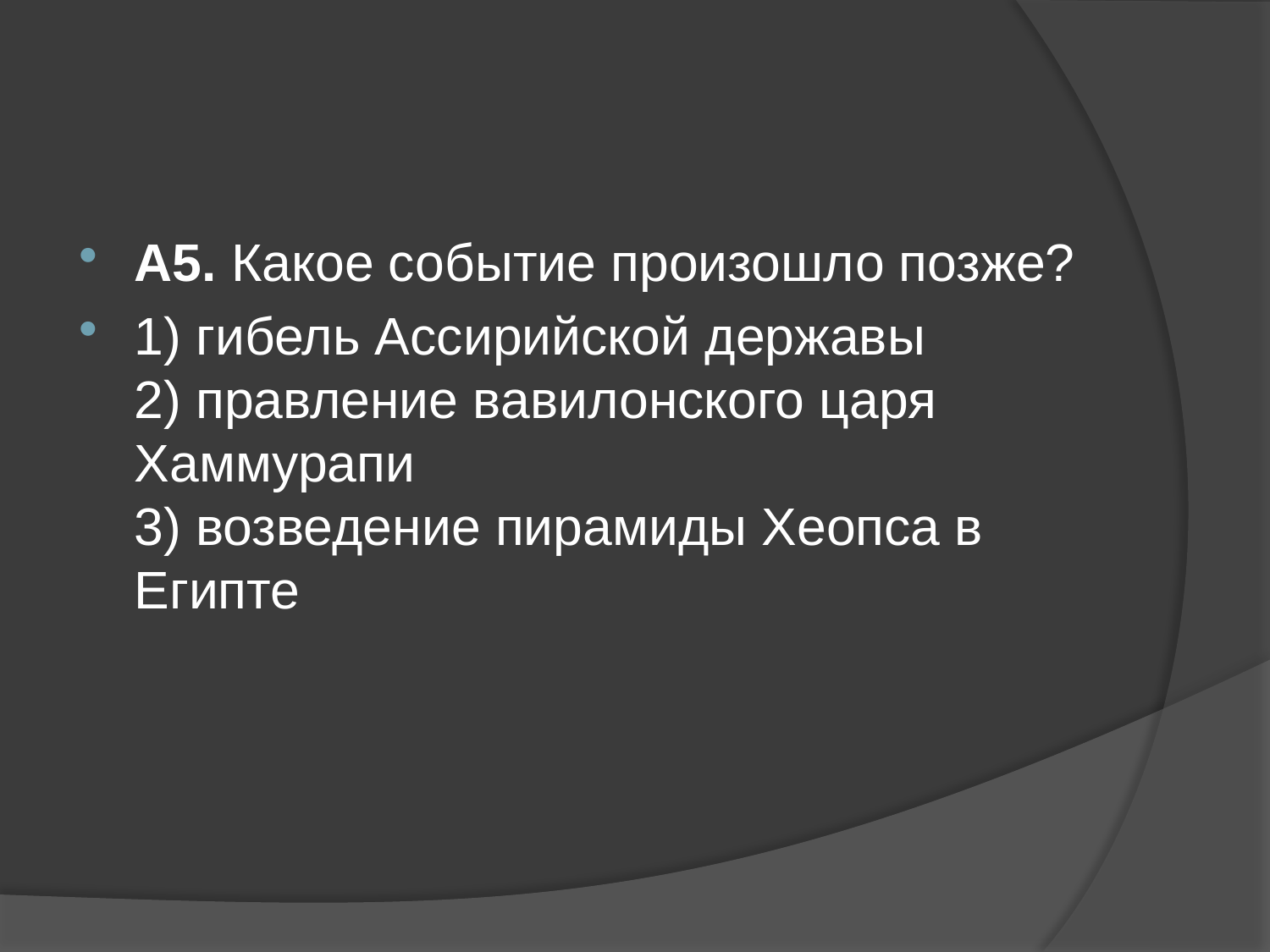

#
A5. Какое событие произошло позже?
1) гибель Ассирийской державы
2) правление вавилонского царя Хаммурапи
3) возведение пирамиды Хеопса в Египте